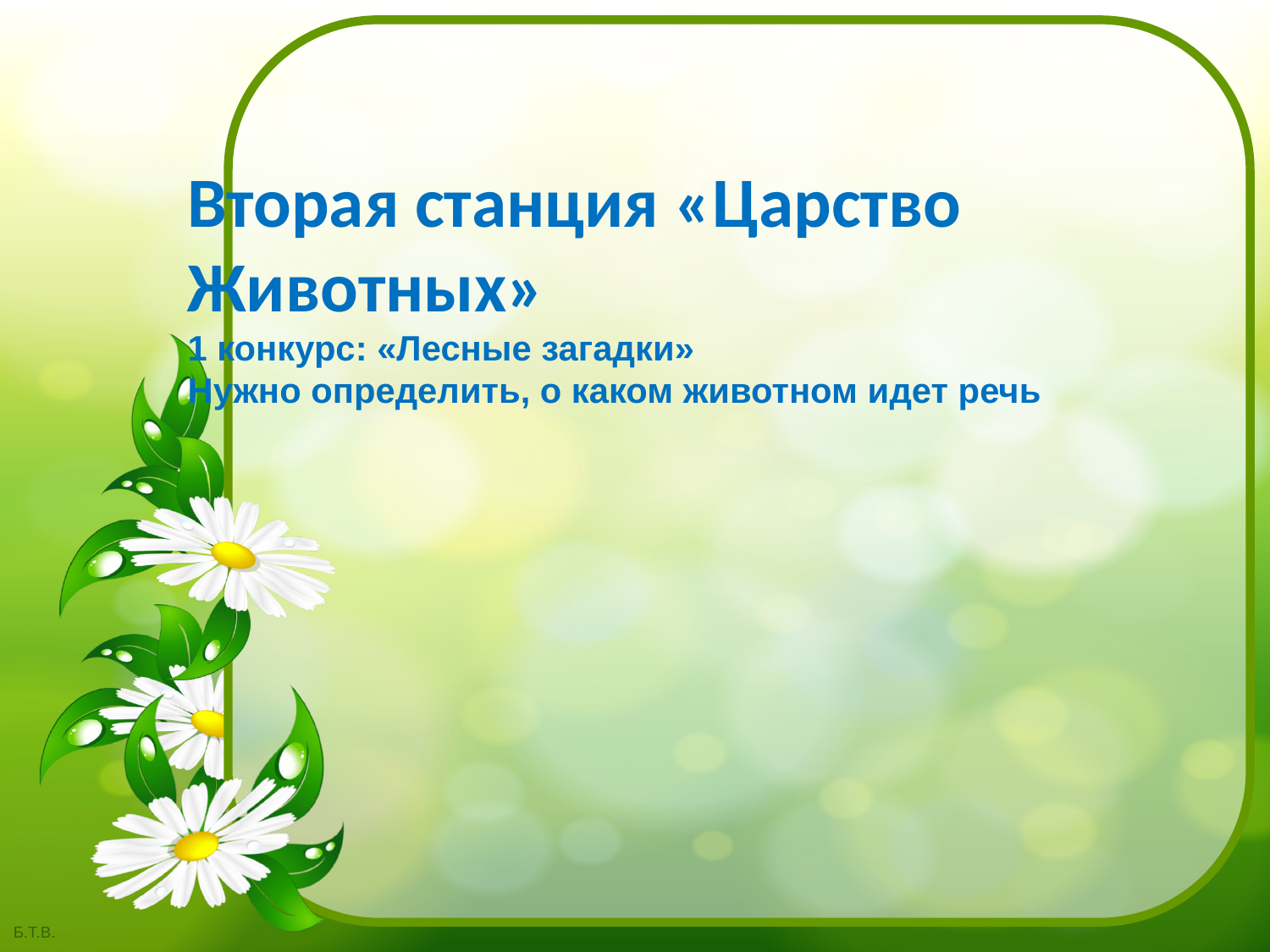

Вторая станция «Царство Животных»
1 конкурс: «Лесные загадки»
Нужно определить, о каком животном идет речь